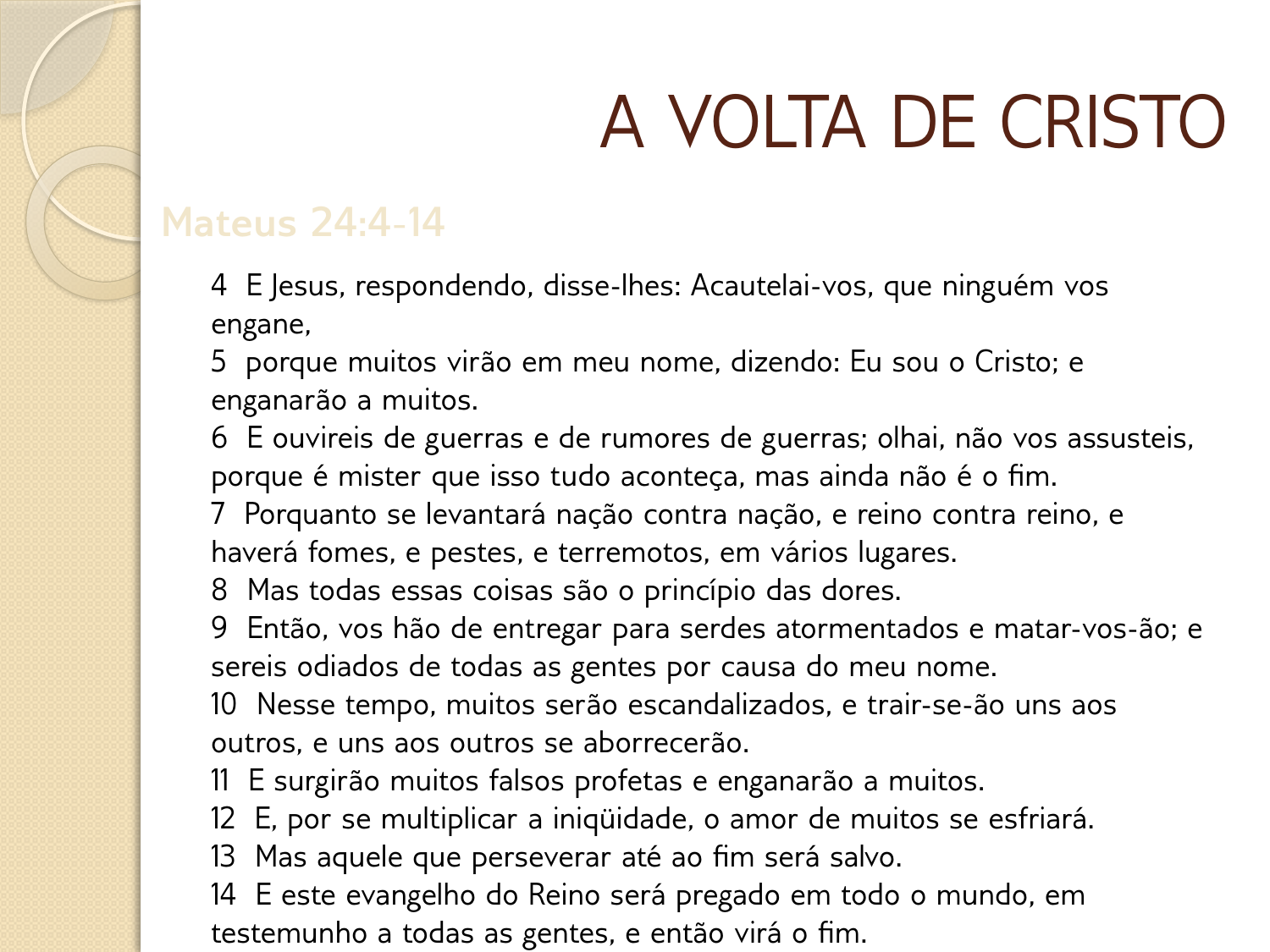

# A VOLTA DE CRISTO
Mateus 24:4-14
4  E Jesus, respondendo, disse-lhes: Acautelai-vos, que ninguém vos engane,
5  porque muitos virão em meu nome, dizendo: Eu sou o Cristo; e enganarão a muitos.
6  E ouvireis de guerras e de rumores de guerras; olhai, não vos assusteis, porque é mister que isso tudo aconteça, mas ainda não é o fim.
7  Porquanto se levantará nação contra nação, e reino contra reino, e haverá fomes, e pestes, e terremotos, em vários lugares.
8  Mas todas essas coisas são o princípio das dores.
9  Então, vos hão de entregar para serdes atormentados e matar-vos-ão; e sereis odiados de todas as gentes por causa do meu nome.
10  Nesse tempo, muitos serão escandalizados, e trair-se-ão uns aos outros, e uns aos outros se aborrecerão.
11  E surgirão muitos falsos profetas e enganarão a muitos.
12  E, por se multiplicar a iniqüidade, o amor de muitos se esfriará.
13  Mas aquele que perseverar até ao fim será salvo.
14  E este evangelho do Reino será pregado em todo o mundo, em testemunho a todas as gentes, e então virá o fim.